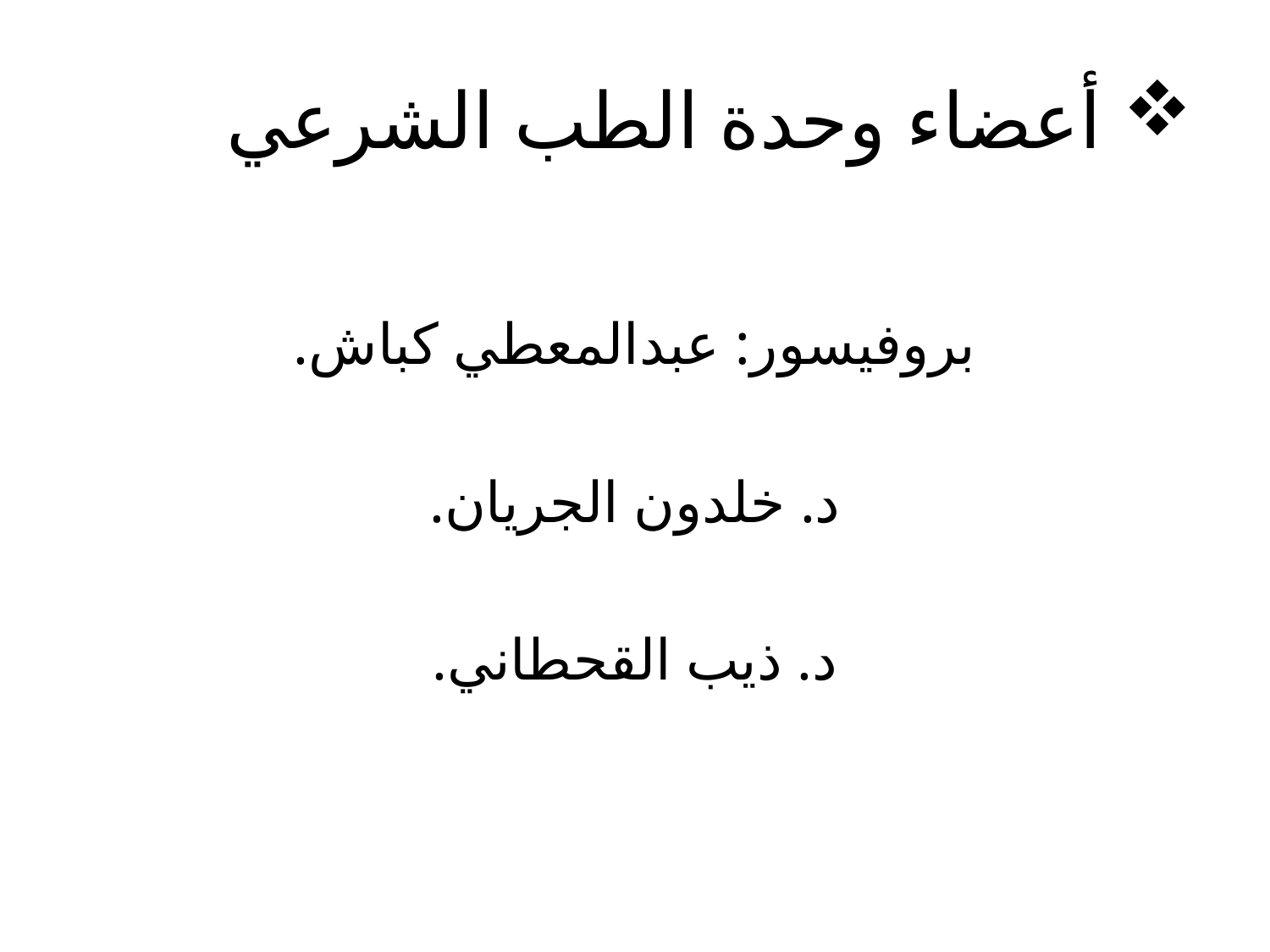

# أعضاء وحدة الطب الشرعي

بروفيسور: عبدالمعطي كباش.

د. خلدون الجريان.

د. ذيب القحطاني.